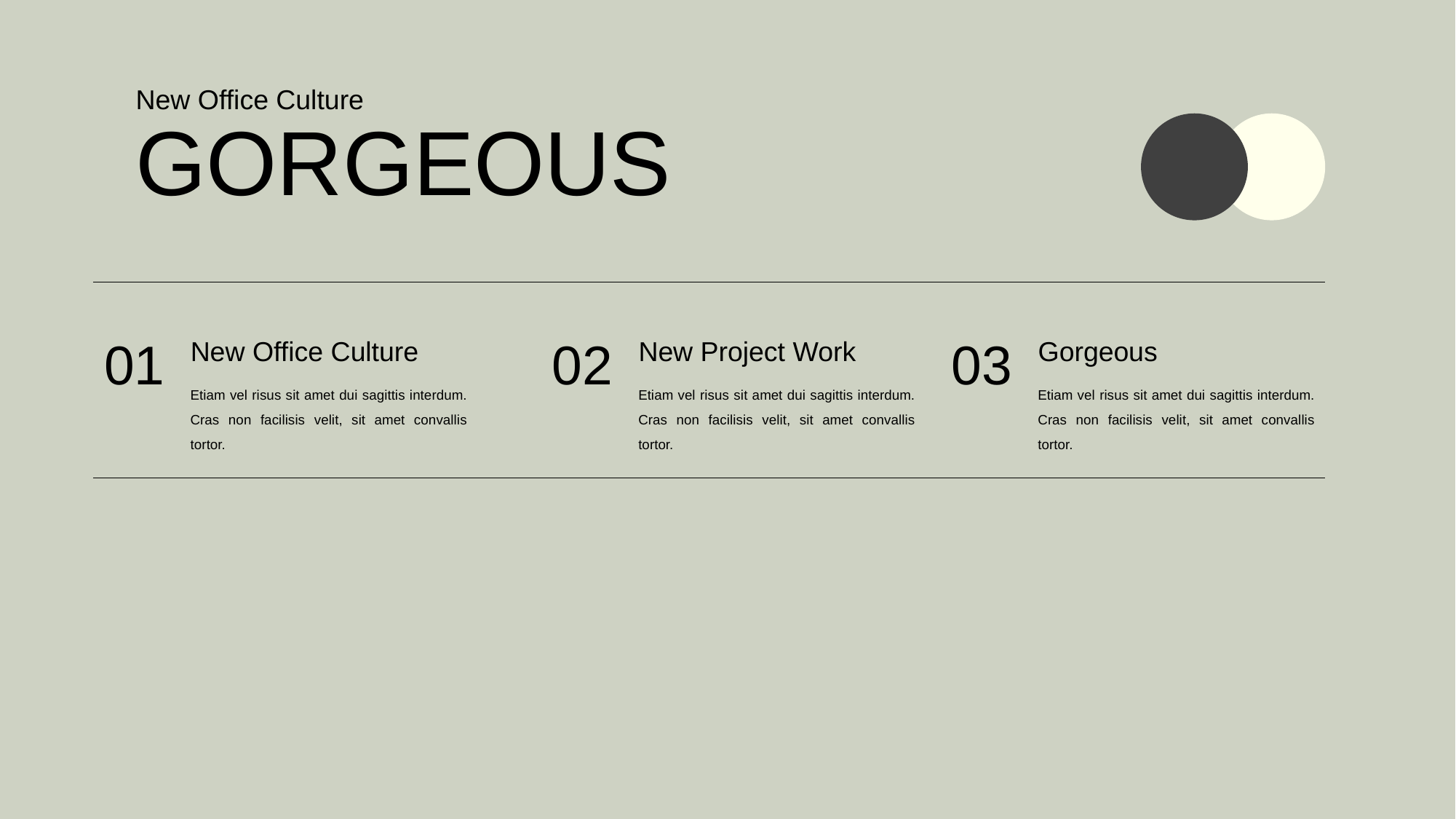

New Office Culture
GORGEOUS

01
02
03
New Office Culture
New Project Work
Gorgeous
Etiam vel risus sit amet dui sagittis interdum. Cras non facilisis velit, sit amet convallis tortor.
Etiam vel risus sit amet dui sagittis interdum. Cras non facilisis velit, sit amet convallis tortor.
Etiam vel risus sit amet dui sagittis interdum. Cras non facilisis velit, sit amet convallis tortor.